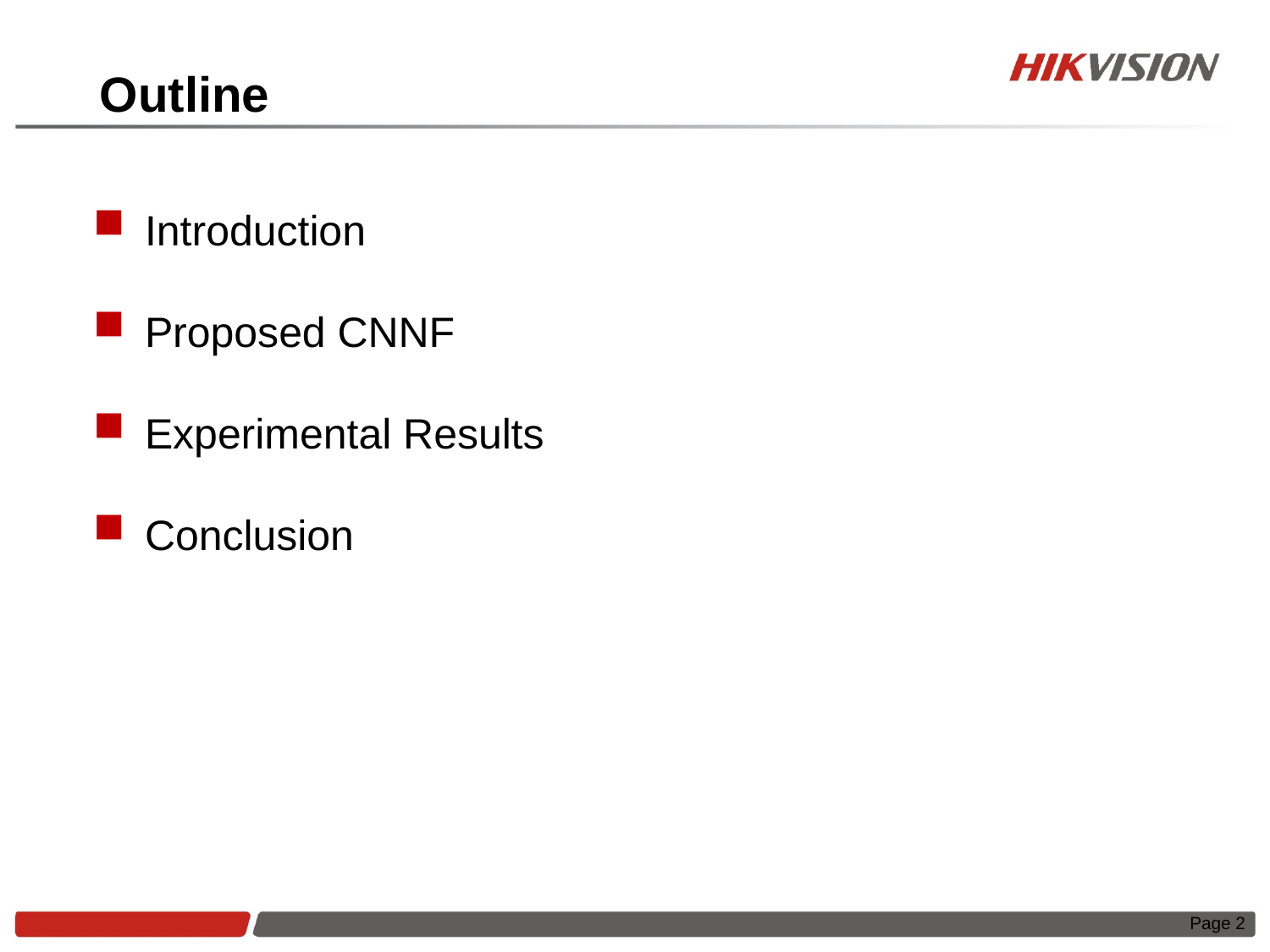

Outline
 Introduction
 Proposed CNNF
 Experimental Results
 Conclusion

Page 2